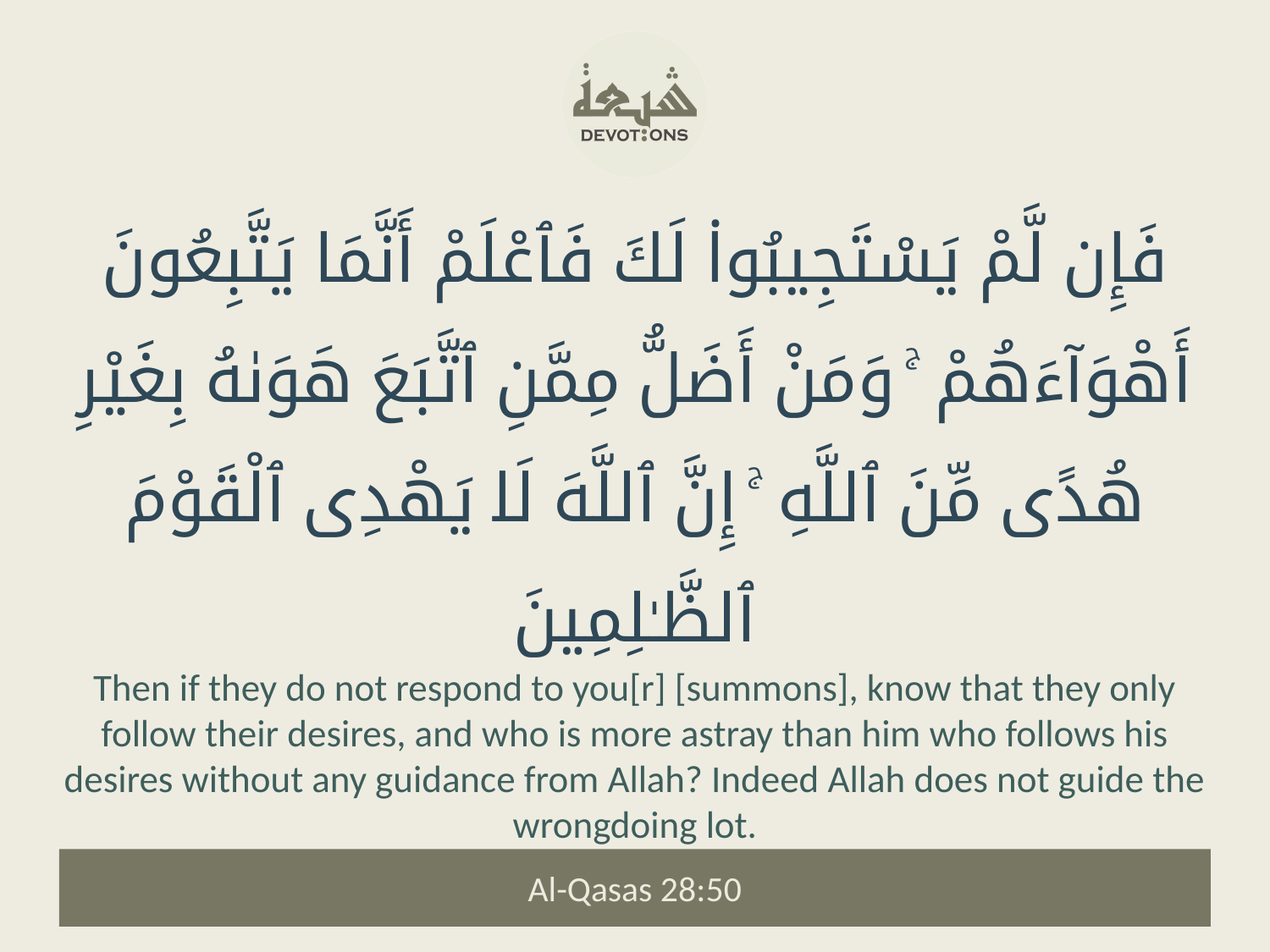

فَإِن لَّمْ يَسْتَجِيبُوا۟ لَكَ فَٱعْلَمْ أَنَّمَا يَتَّبِعُونَ أَهْوَآءَهُمْ ۚ وَمَنْ أَضَلُّ مِمَّنِ ٱتَّبَعَ هَوَىٰهُ بِغَيْرِ هُدًى مِّنَ ٱللَّهِ ۚ إِنَّ ٱللَّهَ لَا يَهْدِى ٱلْقَوْمَ ٱلظَّـٰلِمِينَ
Then if they do not respond to you[r] [summons], know that they only follow their desires, and who is more astray than him who follows his desires without any guidance from Allah? Indeed Allah does not guide the wrongdoing lot.
Al-Qasas 28:50